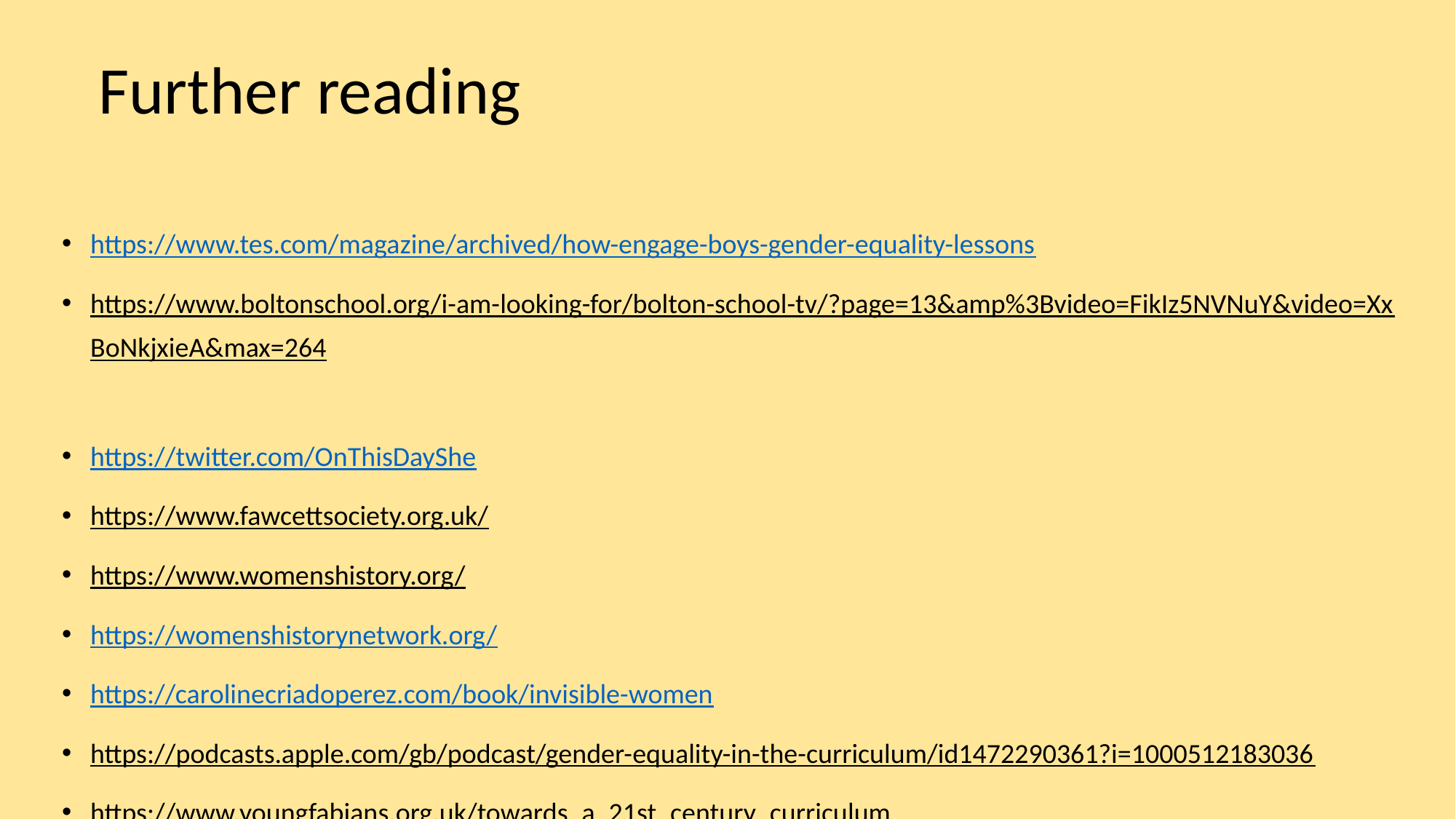

# Further reading
https://www.tes.com/magazine/archived/how-engage-boys-gender-equality-lessons
https://www.boltonschool.org/i-am-looking-for/bolton-school-tv/?page=13&amp%3Bvideo=FikIz5NVNuY&video=XxBoNkjxieA&max=264
https://twitter.com/OnThisDayShe ​
https://www.fawcettsociety.org.uk/​
https://www.womenshistory.org/​
https://womenshistorynetwork.org/ ​
https://carolinecriadoperez.com/book/invisible-women
https://podcasts.apple.com/gb/podcast/gender-equality-in-the-curriculum/id1472290361?i=1000512183036
https://www.youngfabians.org.uk/towards_a_21st_century_curriculum